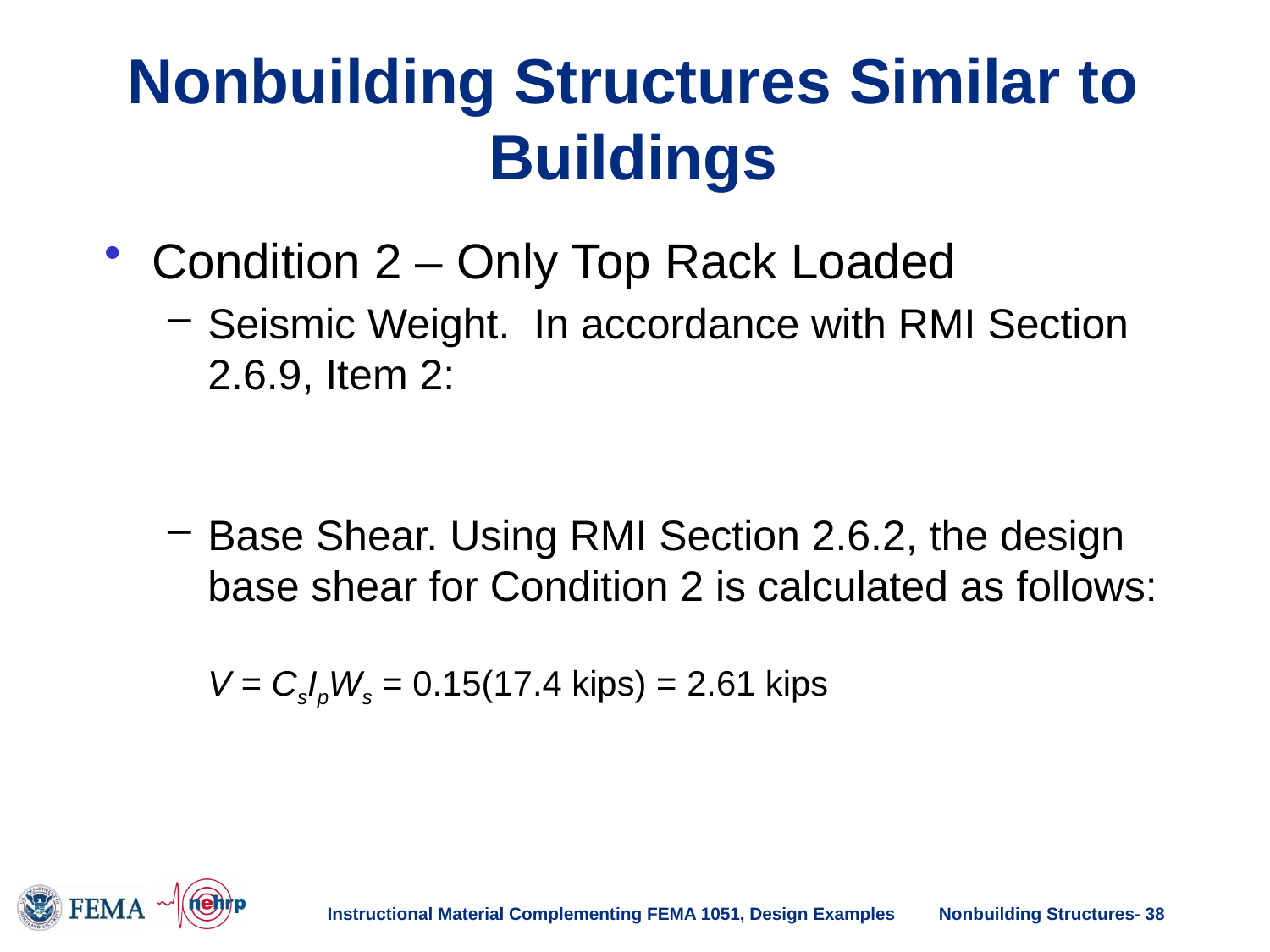

# Nonbuilding Structures Similar to Buildings
Condition 2 – Only Top Rack Loaded
Seismic Weight.  In accordance with RMI Section 2.6.9, Item 2:
Base Shear. Using RMI Section 2.6.2, the design base shear for Condition 2 is calculated as follows:
V = CsIpWs = 0.15(17.4 kips) = 2.61 kips

Ws = 1(5)(8 ft)(3 ft)(125 psf) + 4(5)(8 ft)(3 ft)(5 psf) = 17.4 kips
Instructional Material Complementing FEMA 1051, Design Examples
Nonbuilding Structures- 38